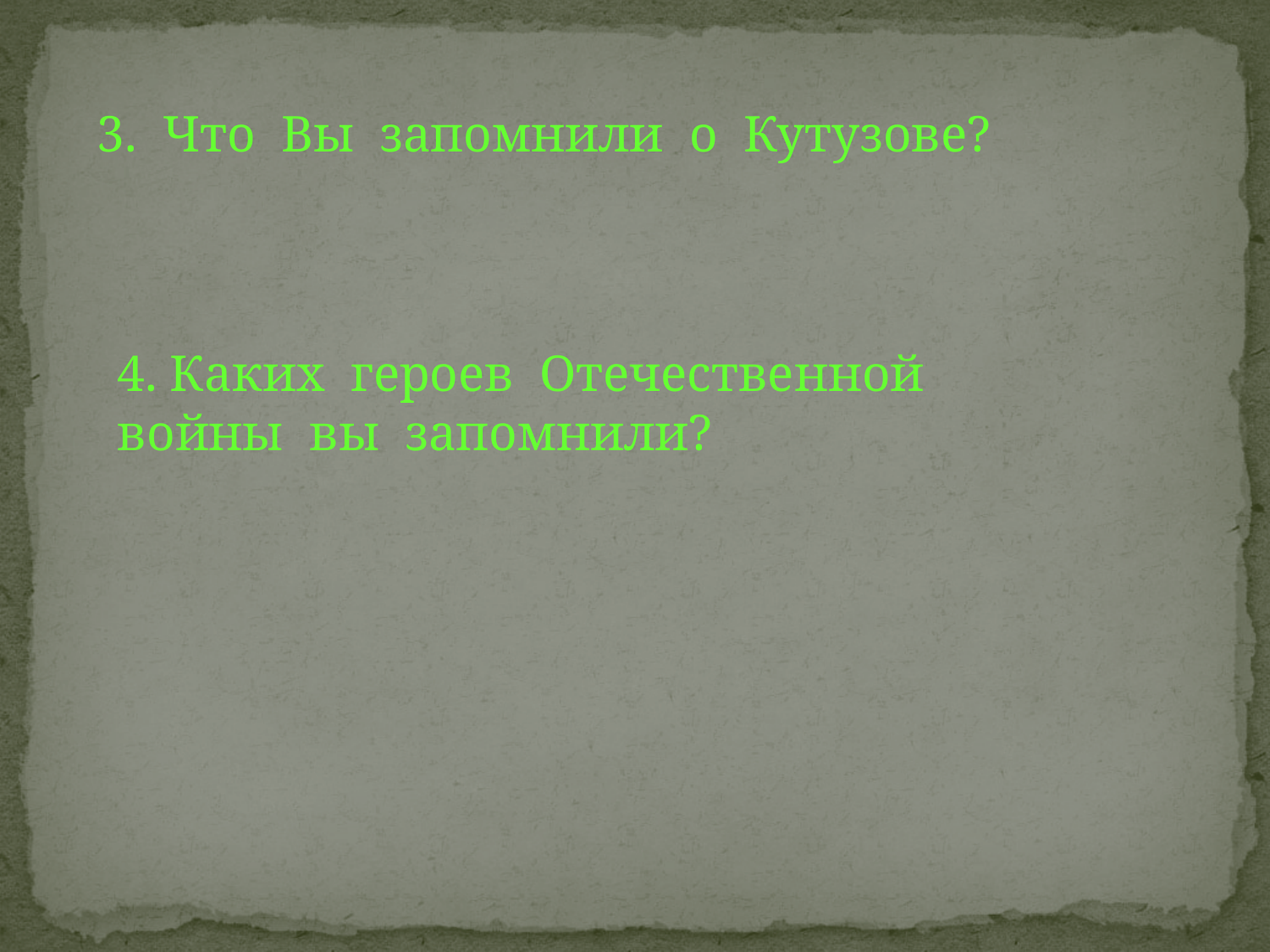

3.  Что  Вы  запомнили  о  Кутузове?
4. Каких  героев  Отечественной  войны  вы  запомнили?